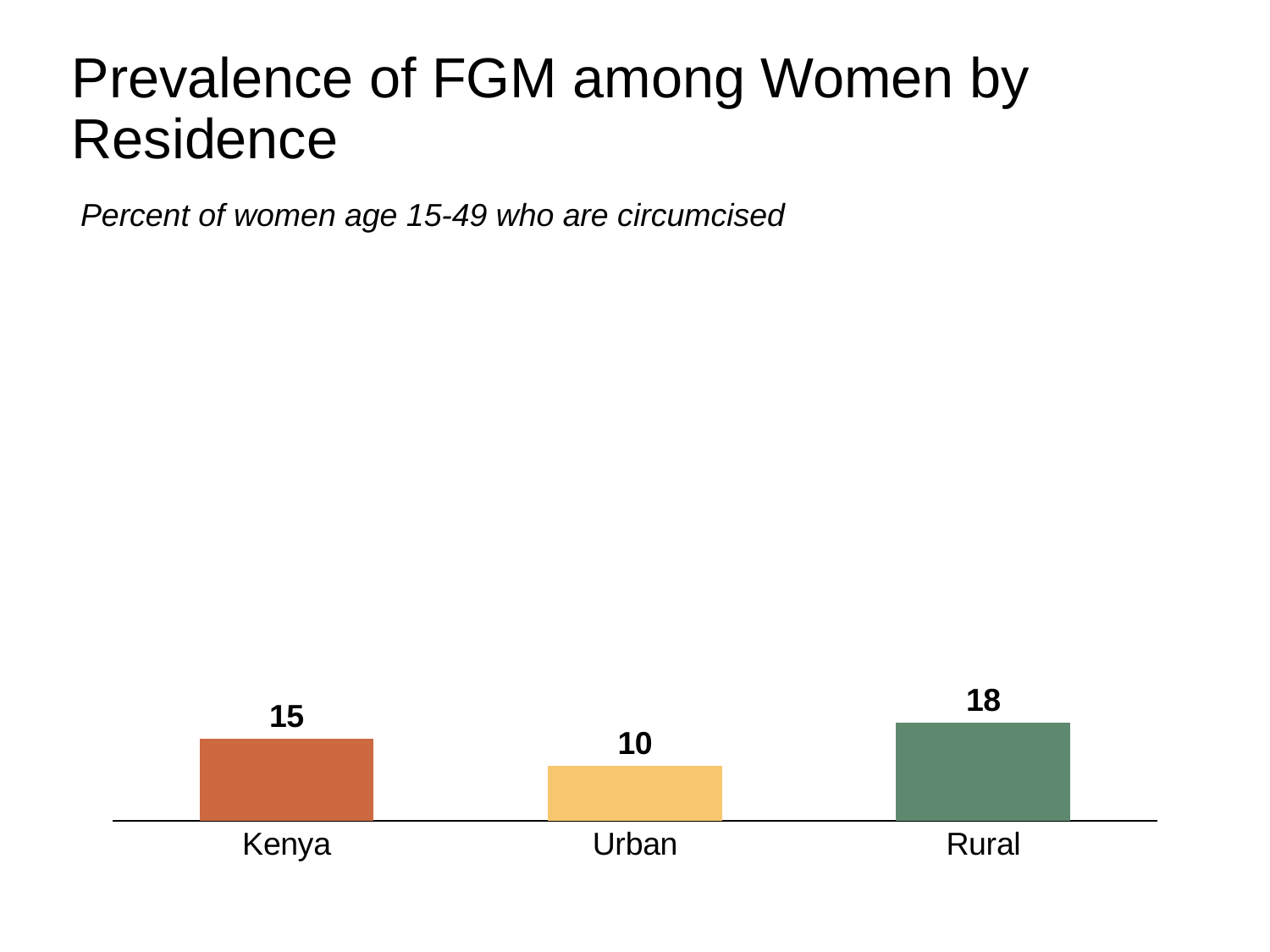

# Prevalence of FGM among Women by Residence
 Percent of women age 15-49 who are circumcised

### Chart

| Category | Kenya |
|---|---|
| Kenya | 15.0 |
| Urban | 10.0 |
| Rural | 18.0 |